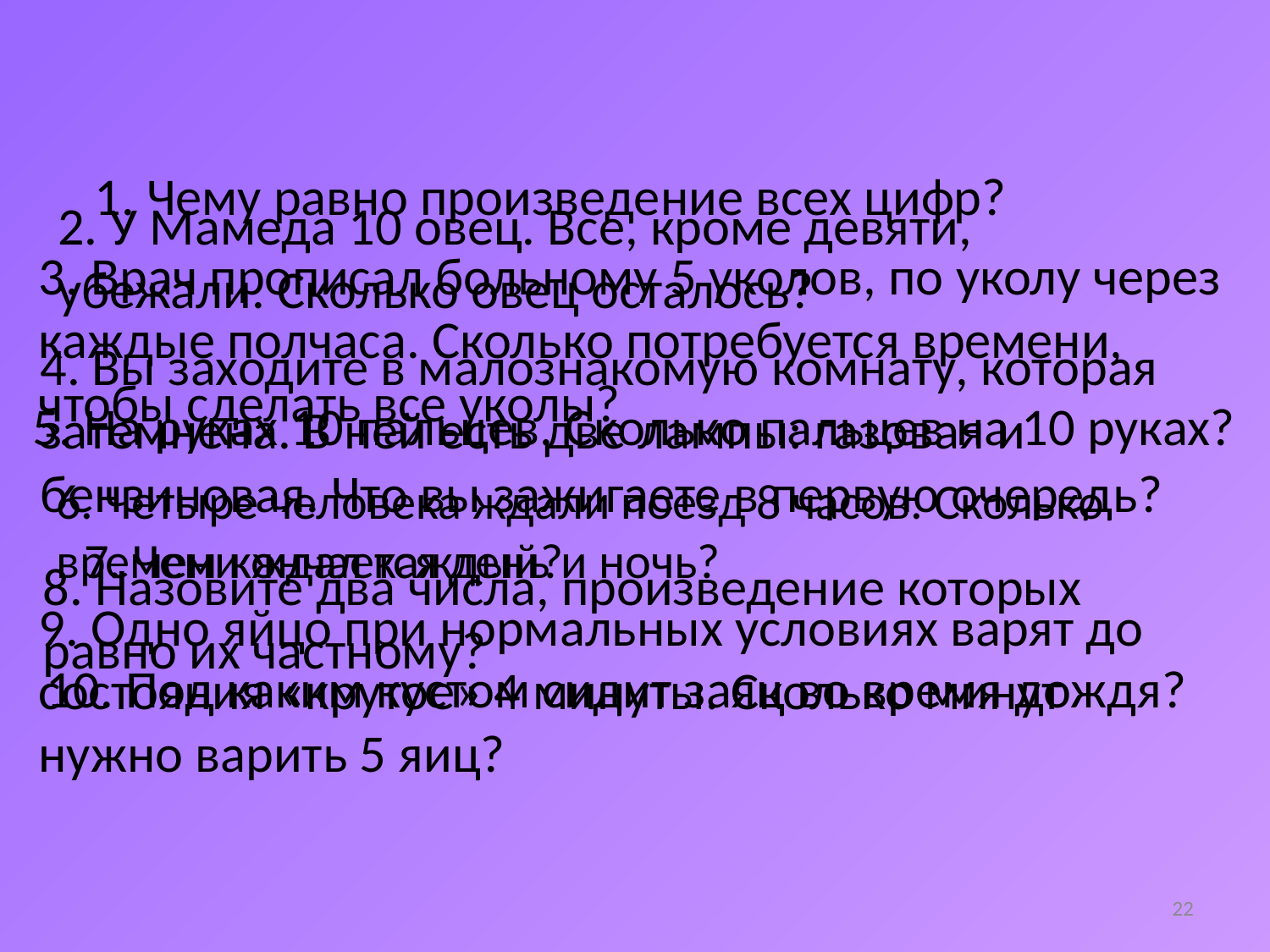

1. Чему равно произведение всех цифр?
2. У Мамеда 10 овец. Все, кроме девяти, убежали. Сколько овец осталось?
3. Врач прописал больному 5 уколов, по уколу через каждые полчаса. Сколько потребуется времени, чтобы сделать все уколы?

4. Вы заходите в малознакомую комнату, которая затемнена. В ней есть две лампы: газовая и бензиновая. Что вы зажигаете в первую очередь?
5. На руках 10 пальцев. Сколько пальцев на 10 руках?
6. Четыре человека ждали поезд 8 часов. Сколько времени ждал каждый?
7. Чем кончается день и ночь?
8. Назовите два числа, произведение которых равно их частному?
9. Одно яйцо при нормальных условиях варят до состояния «крутое» 4 минуты. Сколько минут нужно варить 5 яиц?
10. Под каким кустом сидит заяц во время дождя?
22